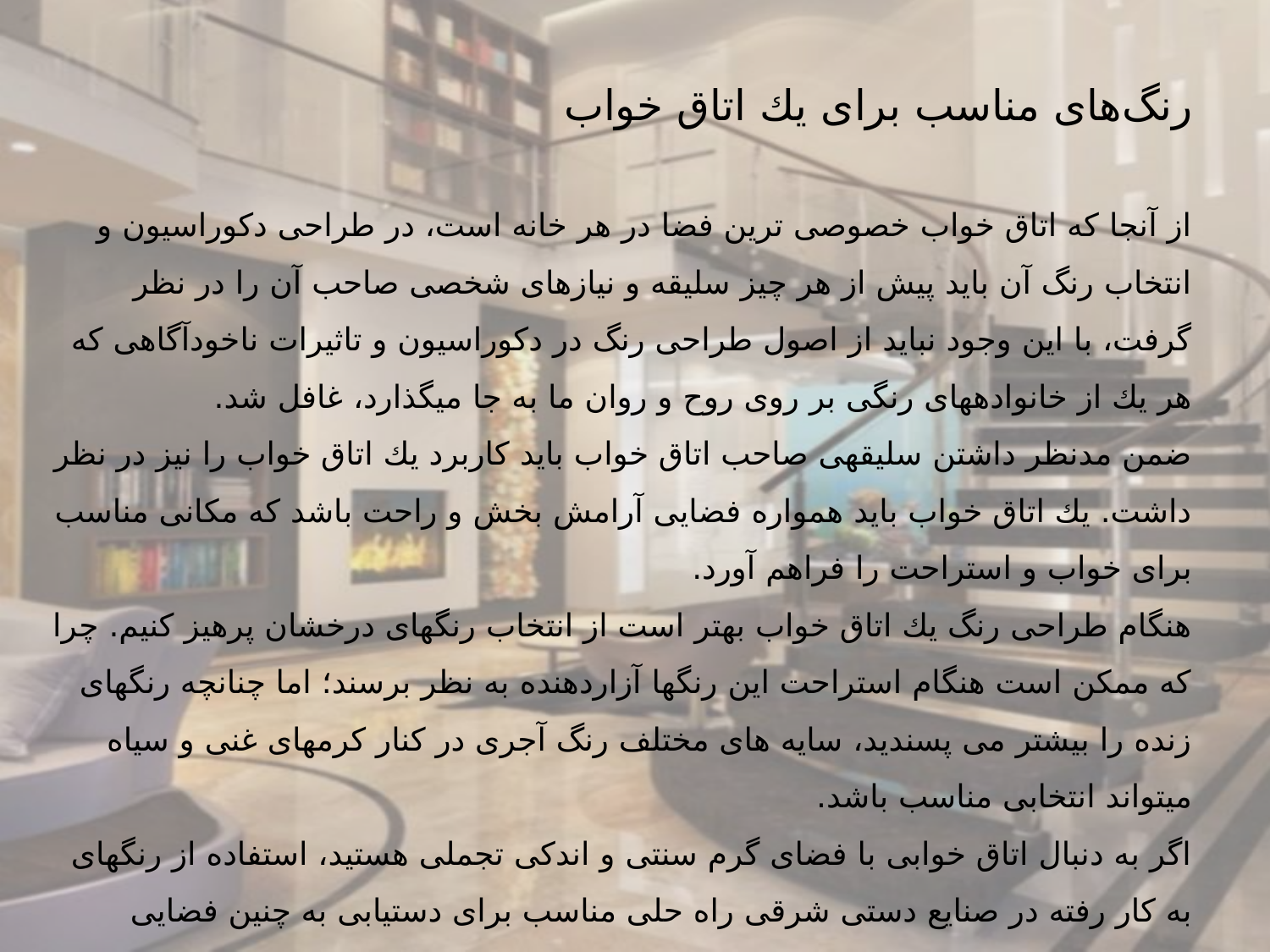

رنگ‌های مناسب برای یك اتاق خواب
از آنجا كه اتاق خواب خصوصی ترین فضا در هر خانه است، در طراحی دكوراسیون و انتخاب رنگ آن باید پیش از هر چیز سلیقه و نیازهای شخصی صاحب آن را در نظر گرفت، با این وجود نباید از اصول طراحی رنگ در دكوراسیون و تاثیرات ناخودآگاهی كه هر یك از خانوادههای رنگی بر روی روح و روان ما به جا میگذارد، غافل شد.
ضمن مدنظر داشتن سلیقهی صاحب اتاق خواب باید كاربرد یك اتاق خواب را نیز در نظر داشت. یك اتاق خواب باید همواره فضایی آرامش بخش و راحت باشد كه مكانی مناسب برای خواب و استراحت را فراهم آورد.
هنگام طراحی رنگ یك اتاق خواب بهتر است از انتخاب رنگهای درخشان پرهیز كنیم. چرا كه ممكن است هنگام استراحت این رنگها آزاردهنده به نظر برسند؛ اما چنانچه رنگهای زنده را بیشتر می پسندید، سایه های مختلف رنگ آجری در كنار كرمهای غنی و سیاه میتواند انتخابی مناسب باشد.
اگر به دنبال اتاق خوابی با فضای گرم سنتی و اندكی تجملی هستید، استفاده از رنگهای به كار رفته در صنایع دستی شرقی راه حلی مناسب برای دستیابی به چنین فضایی است.